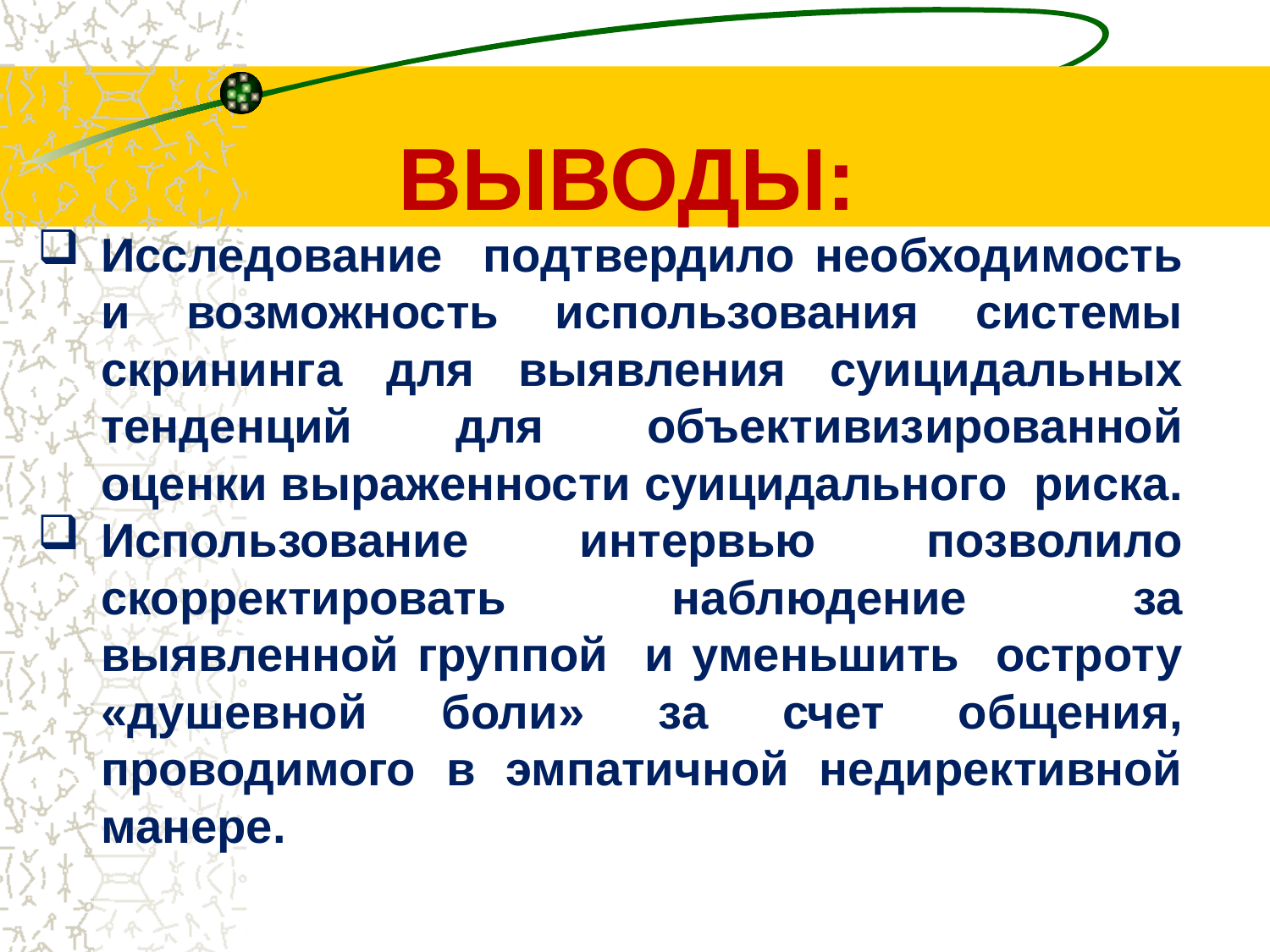

ВЫВОДЫ:
Исследование  подтвердило необходимость и возможность использования системы скрининга для выявления суицидальных тенденций для объективизированной оценки выраженности суицидального  риска.
Использование интервью позволило скорректировать наблюдение за выявленной группой  и уменьшить  остроту «душевной боли» за счет общения, проводимого в эмпатичной недирективной манере.